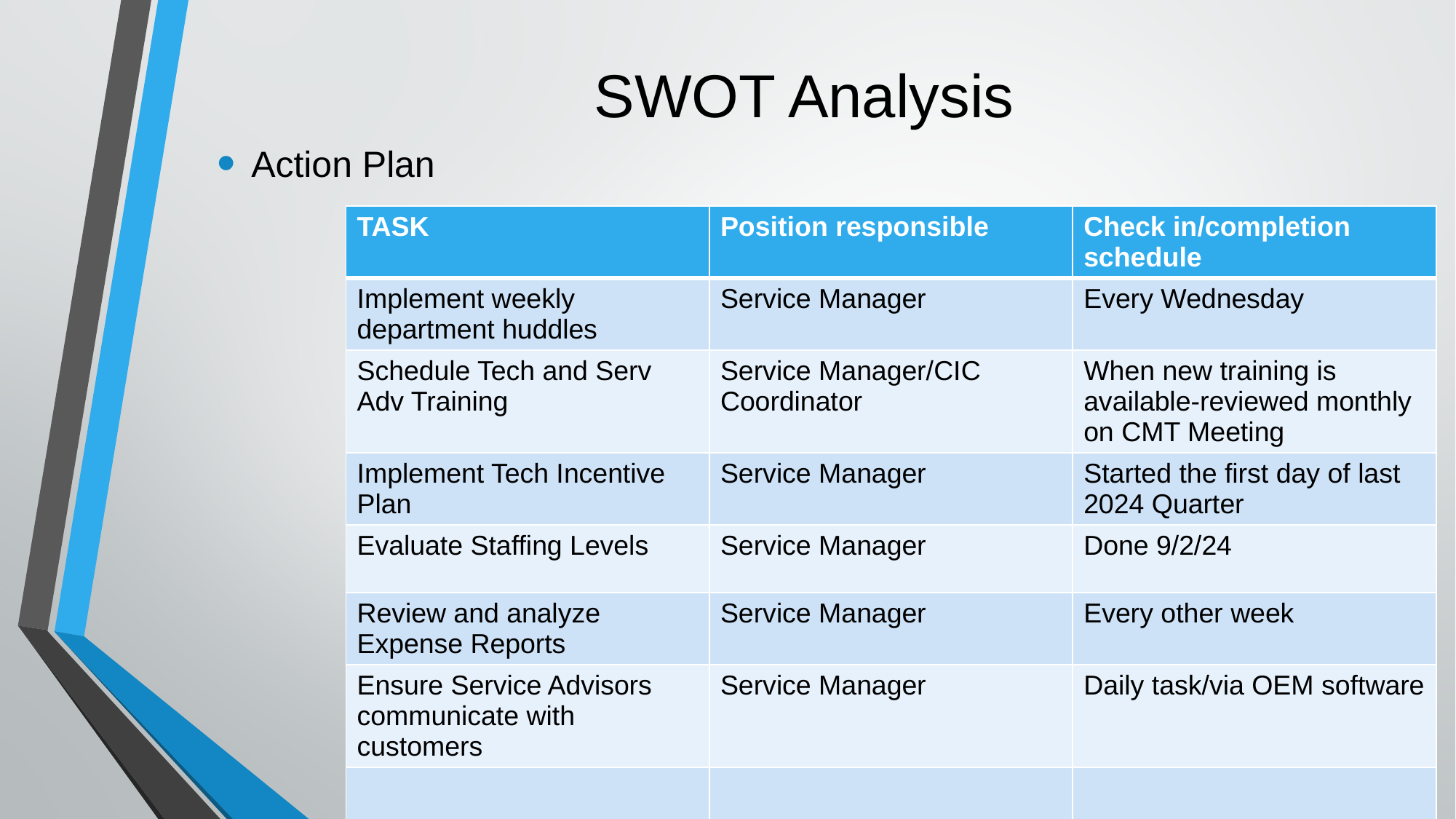

# SWOT Analysis
Action Plan

| TASK | Position responsible | Check in/completion schedule |
| --- | --- | --- |
| Implement weekly department huddles | Service Manager | Every Wednesday |
| Schedule Tech and Serv Adv Training | Service Manager/CIC Coordinator | When new training is available-reviewed monthly on CMT Meeting |
| Implement Tech Incentive Plan | Service Manager | Started the first day of last 2024 Quarter |
| Evaluate Staffing Levels | Service Manager | Done 9/2/24 |
| Review and analyze Expense Reports | Service Manager | Every other week |
| Ensure Service Advisors communicate with customers | Service Manager | Daily task/via OEM software |
|  |  |  |